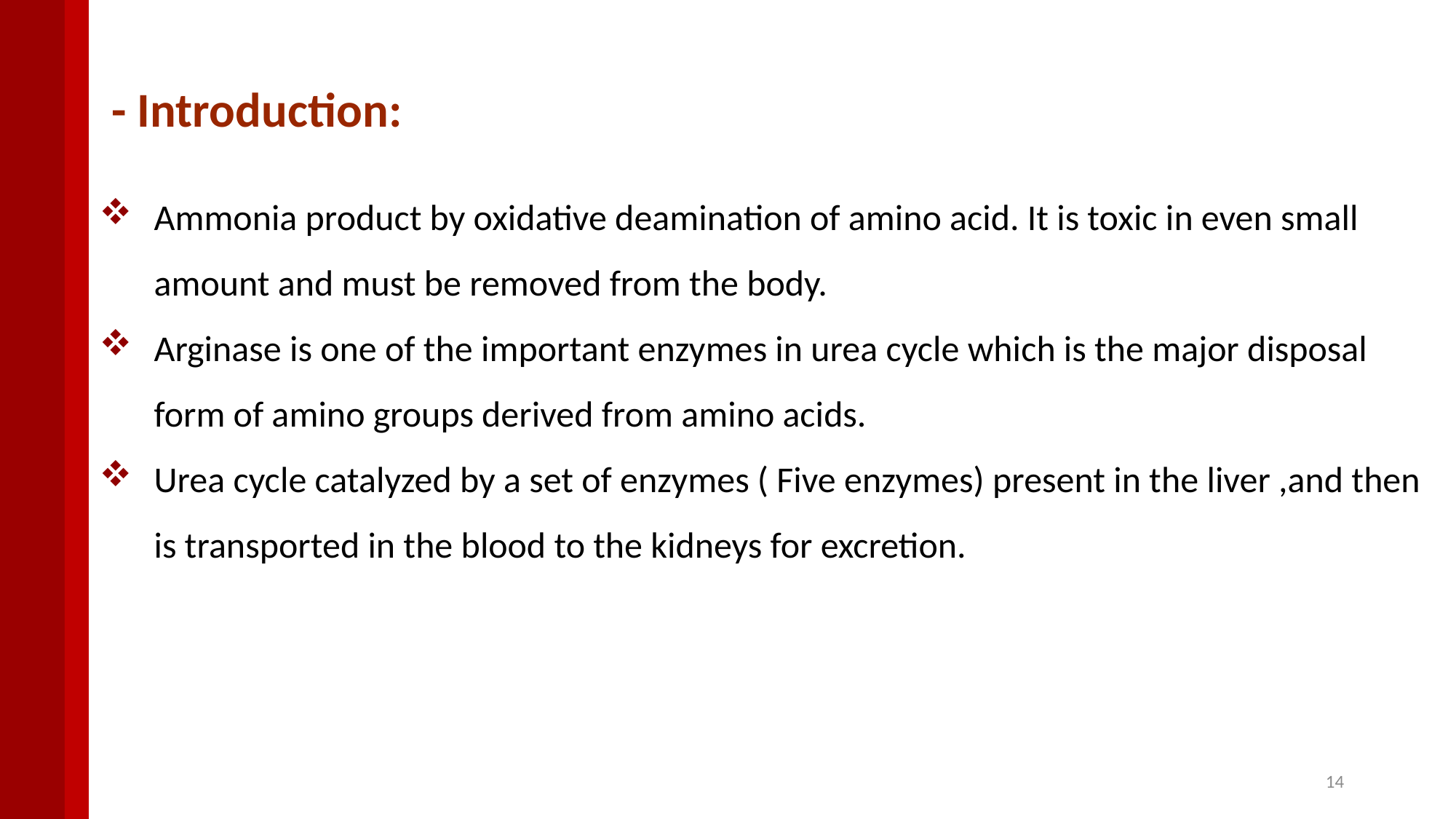

# - Introduction:

Ammonia product by oxidative deamination of amino acid. It is toxic in even small amount and must be removed from the body.
Arginase is one of the important enzymes in urea cycle which is the major disposal form of amino groups derived from amino acids.
Urea cycle catalyzed by a set of enzymes ( Five enzymes) present in the liver ,and then is transported in the blood to the kidneys for excretion.
14